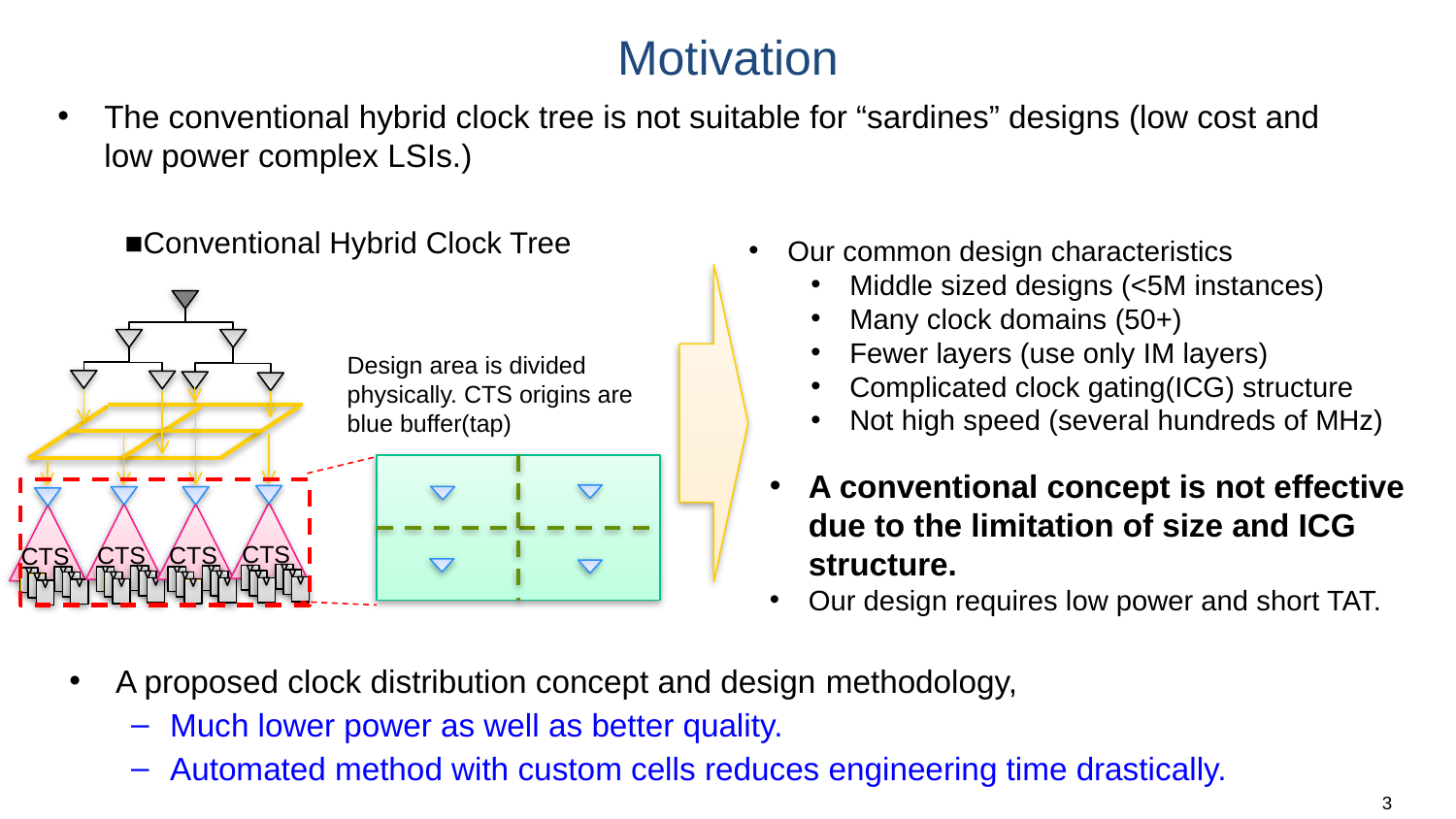

# Motivation
The conventional hybrid clock tree is not suitable for “sardines” designs (low cost and low power complex LSIs.)

■Conventional Hybrid Clock Tree
Our common design characteristics
Middle sized designs (<5M instances)
Many clock domains (50+)
Fewer layers (use only IM layers)
Complicated clock gating(ICG) structure
Not high speed (several hundreds of MHz)

Design area is divided physically. CTS origins are blue buffer(tap)

A conventional concept is not effective due to the limitation of size and ICG structure.
Our design requires low power and short TAT.

CTS
CTS
CTS
CTS

A proposed clock distribution concept and design methodology,
Much lower power as well as better quality.
Automated method with custom cells reduces engineering time drastically.
3